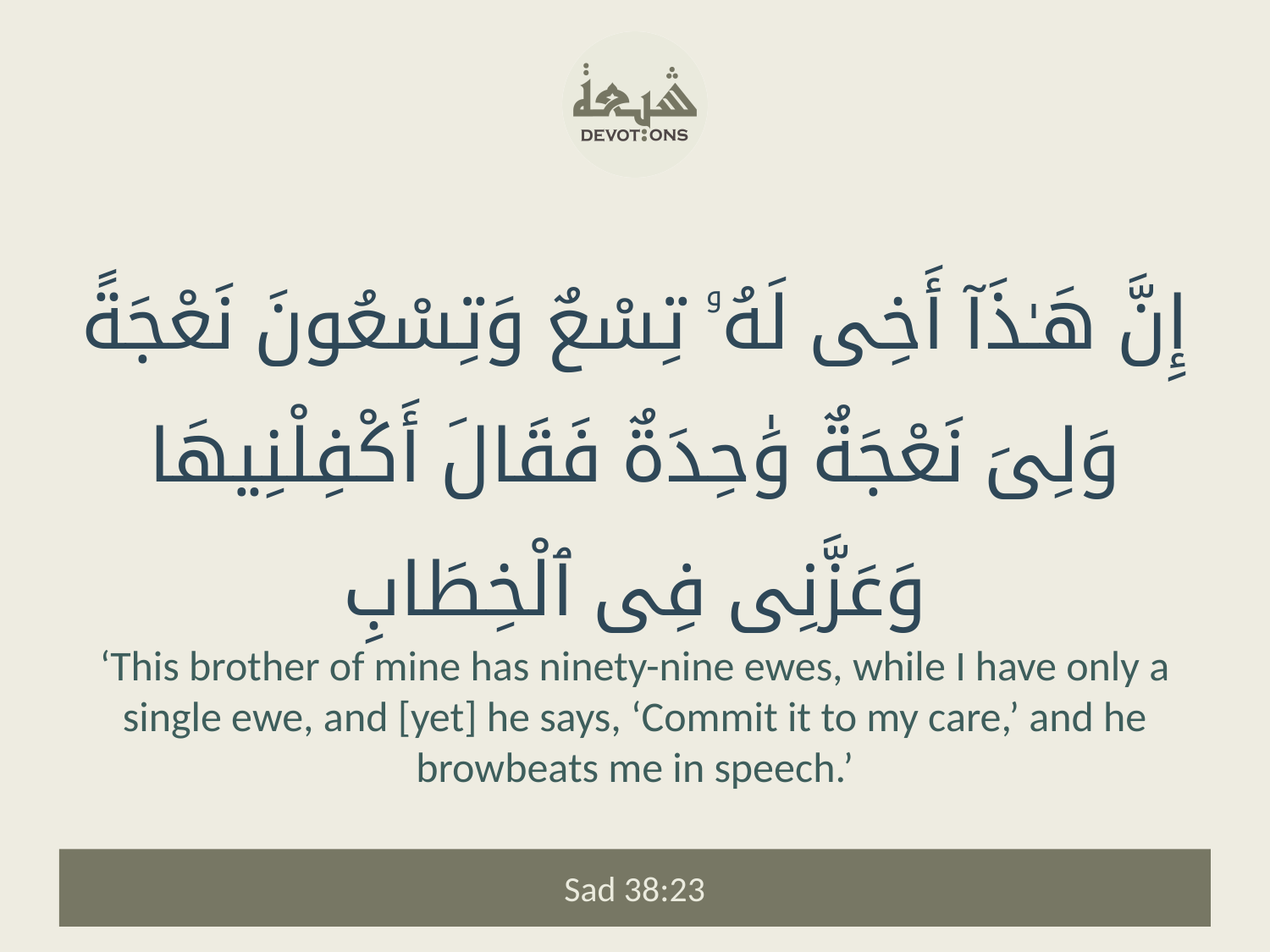

إِنَّ هَـٰذَآ أَخِى لَهُۥ تِسْعٌ وَتِسْعُونَ نَعْجَةً وَلِىَ نَعْجَةٌ وَٰحِدَةٌ فَقَالَ أَكْفِلْنِيهَا وَعَزَّنِى فِى ٱلْخِطَابِ
‘This brother of mine has ninety-nine ewes, while I have only a single ewe, and [yet] he says, ‘Commit it to my care,’ and he browbeats me in speech.’
Sad 38:23